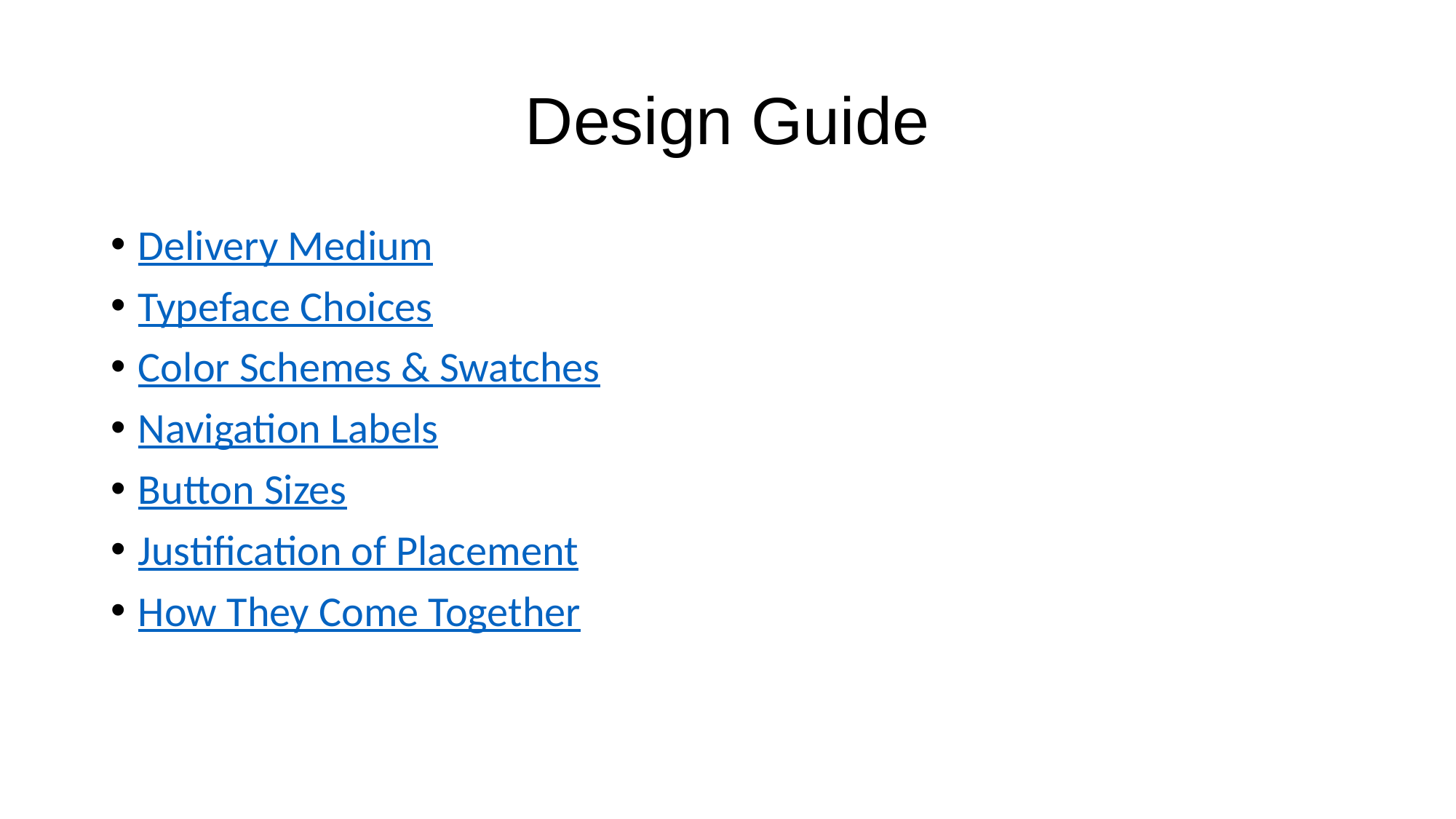

# Design Guide
Delivery Medium
Typeface Choices
Color Schemes & Swatches
Navigation Labels
Button Sizes
Justification of Placement
How They Come Together